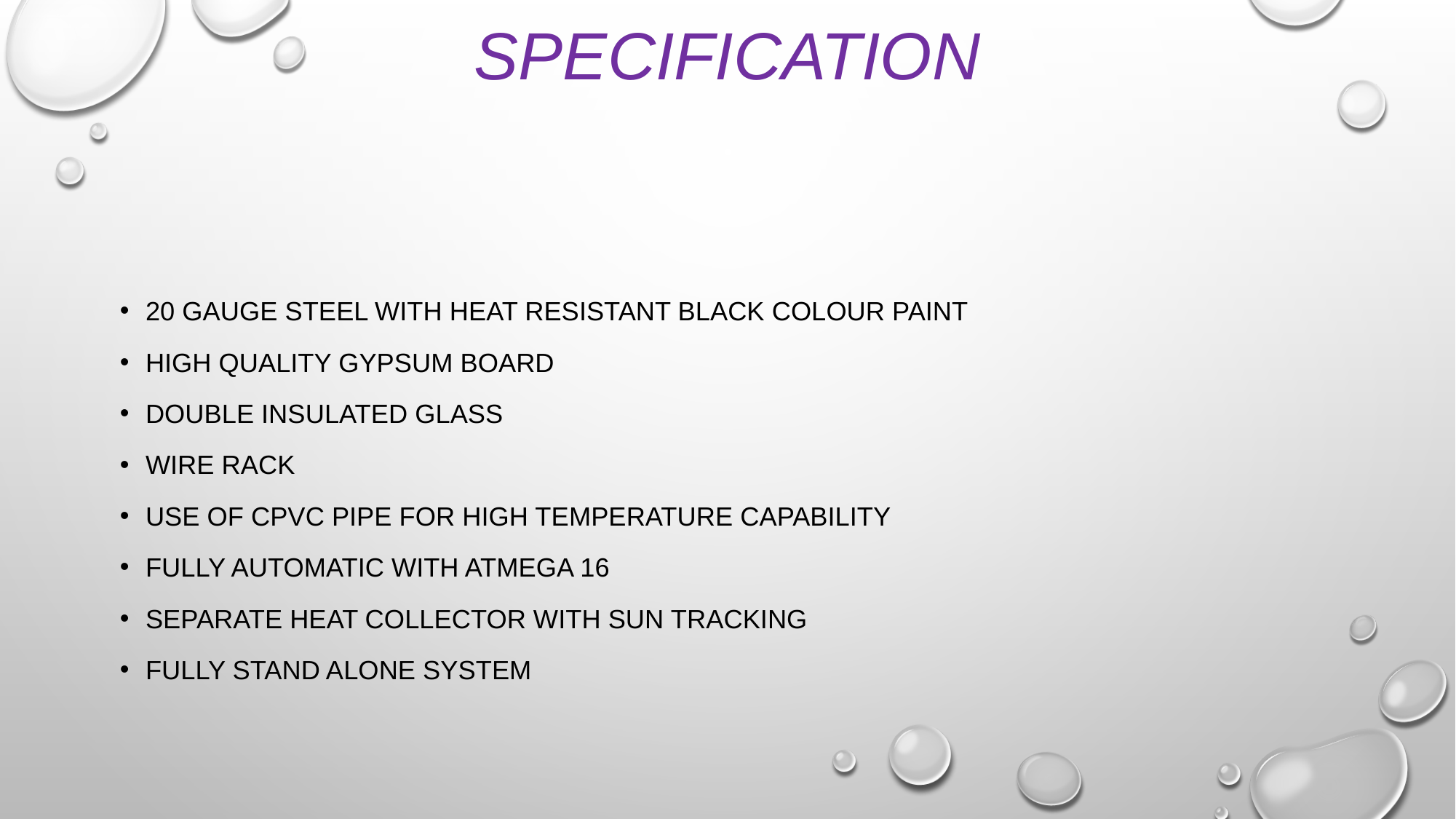

# specification
20 Gauge Steel with heat resistant Black colour paint
High quality Gypsum board
Double Insulated Glass
Wire rack
Use of CPVC pipe for high temperature capability
Fully automatic with Atmega 16
Separate Heat collector with Sun tracking
Fully Stand Alone System